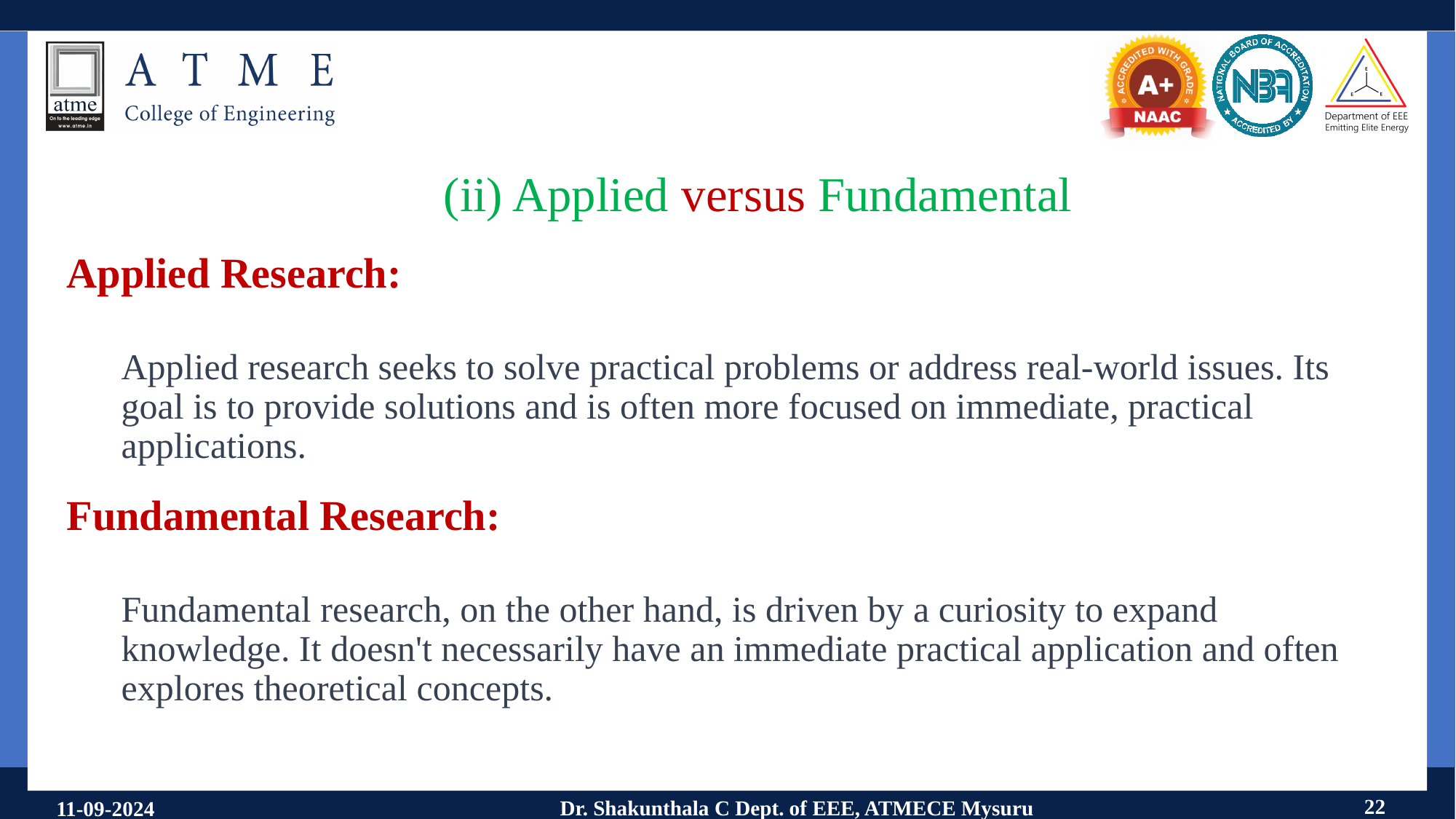

(ii) Applied versus Fundamental
Applied Research:

Applied research seeks to solve practical problems or address real-world issues. Its goal is to provide solutions and is often more focused on immediate, practical applications.
Fundamental Research:

Fundamental research, on the other hand, is driven by a curiosity to expand knowledge. It doesn't necessarily have an immediate practical application and often explores theoretical concepts.

22
Dr. Shakunthala C Dept. of EEE, ATMECE Mysuru
11-09-2024